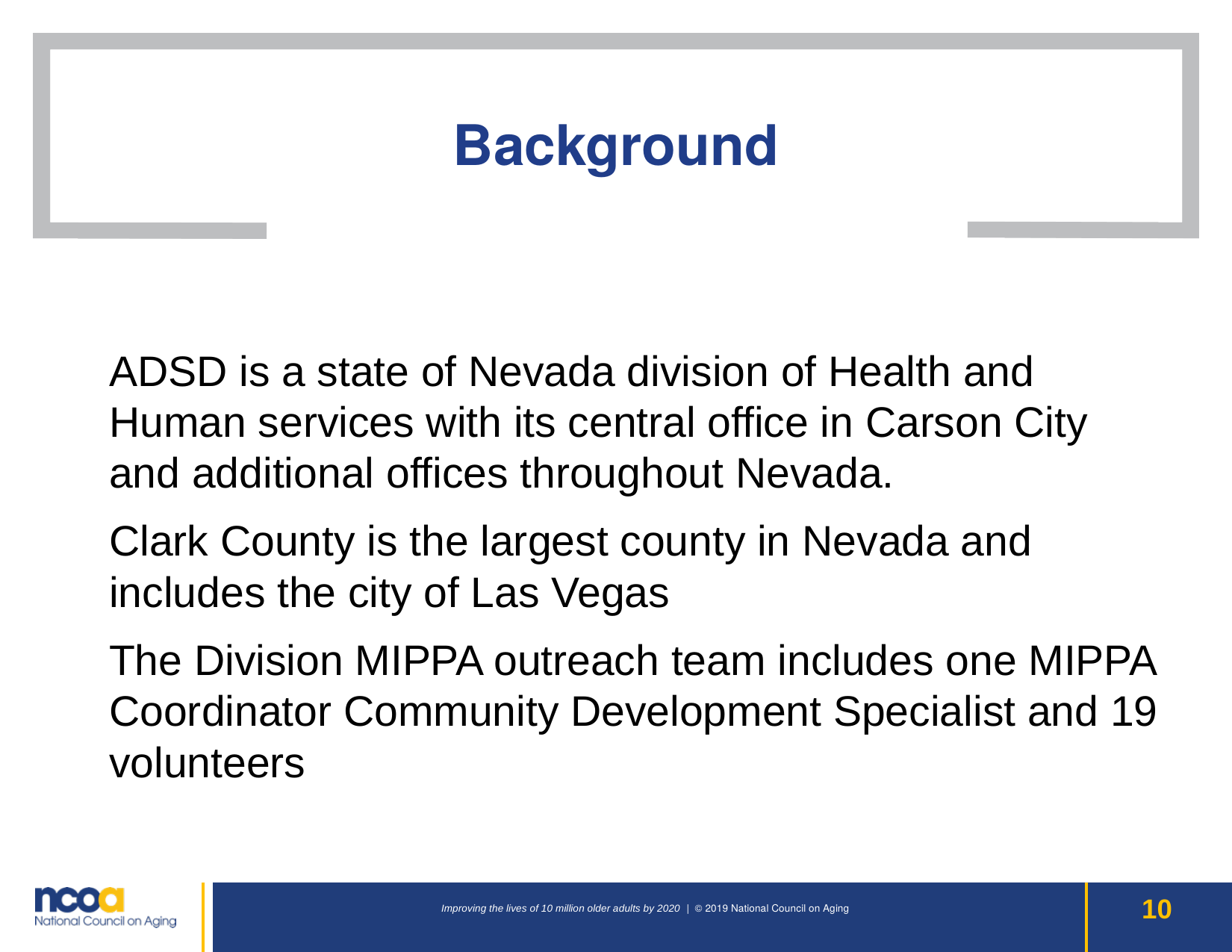

# Background
ADSD is a state of Nevada division of Health and Human services with its central office in Carson City and additional offices throughout Nevada.
Clark County is the largest county in Nevada and includes the city of Las Vegas
The Division MIPPA outreach team includes one MIPPA Coordinator Community Development Specialist and 19 volunteers
Improving the lives of 10 million older adults by 2020  |  © 2019 National Council on Aging
10